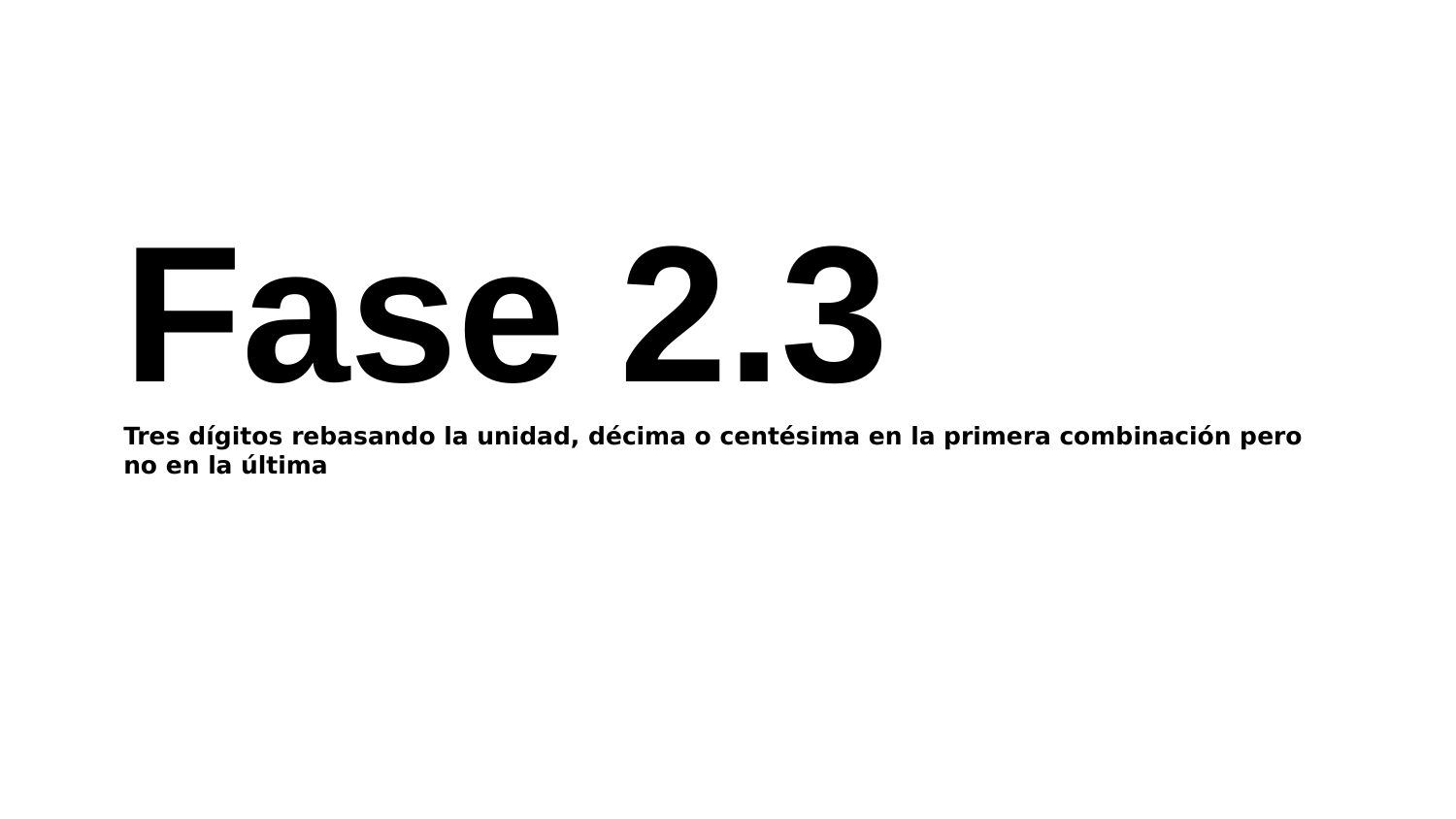

Fase 2.3
Tres dígitos rebasando la unidad, décima o centésima en la primera combinación pero no en la última